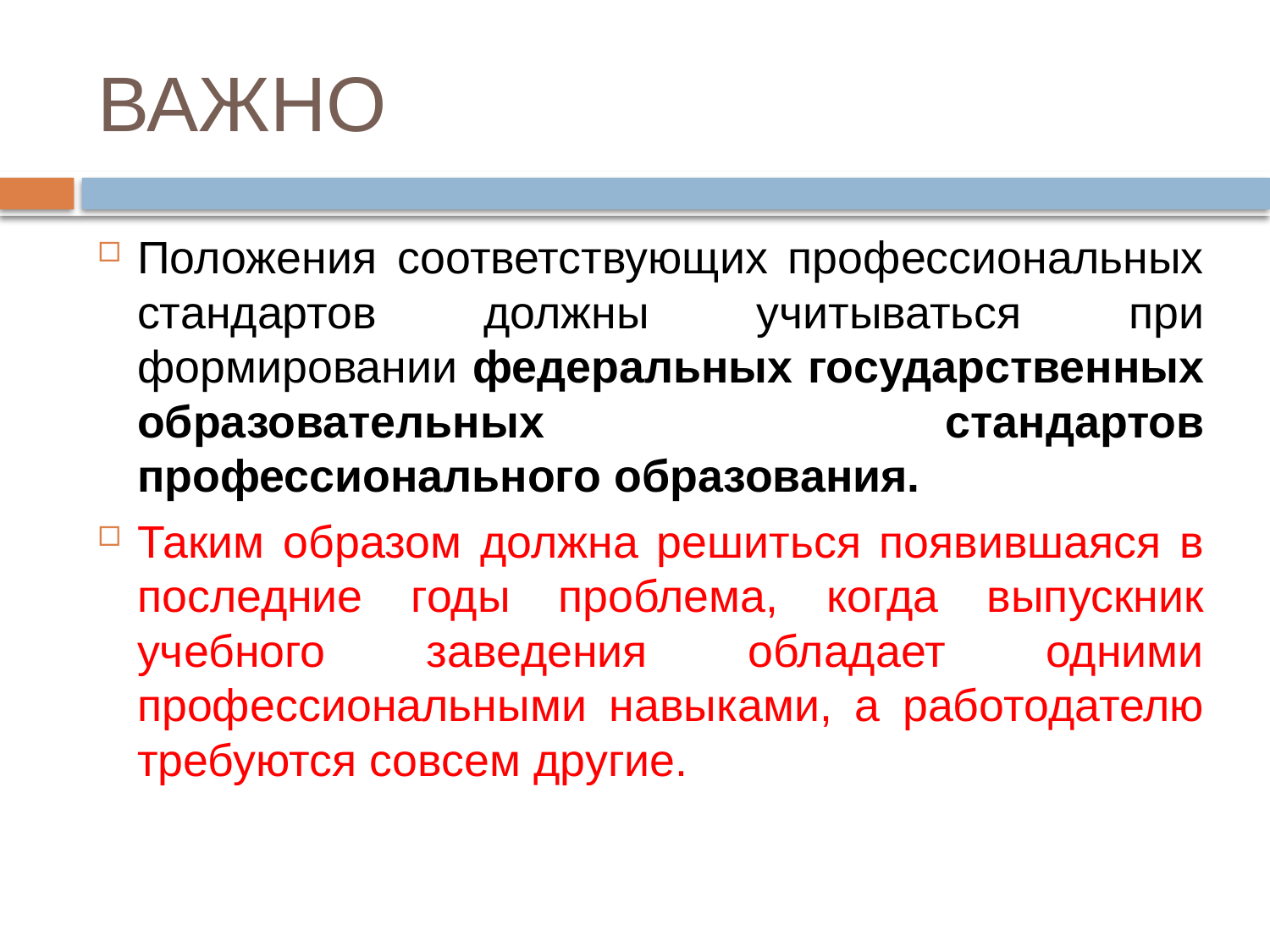

# ВАЖНО
Положения соответствующих профессиональных стандартов должны учитываться при формировании федеральных государственных образовательных стандартов профессионального образования.
Таким образом должна решиться появившаяся в последние годы проблема, когда выпускник учебного заведения обладает одними профессиональными навыками, а работодателю требуются совсем другие.